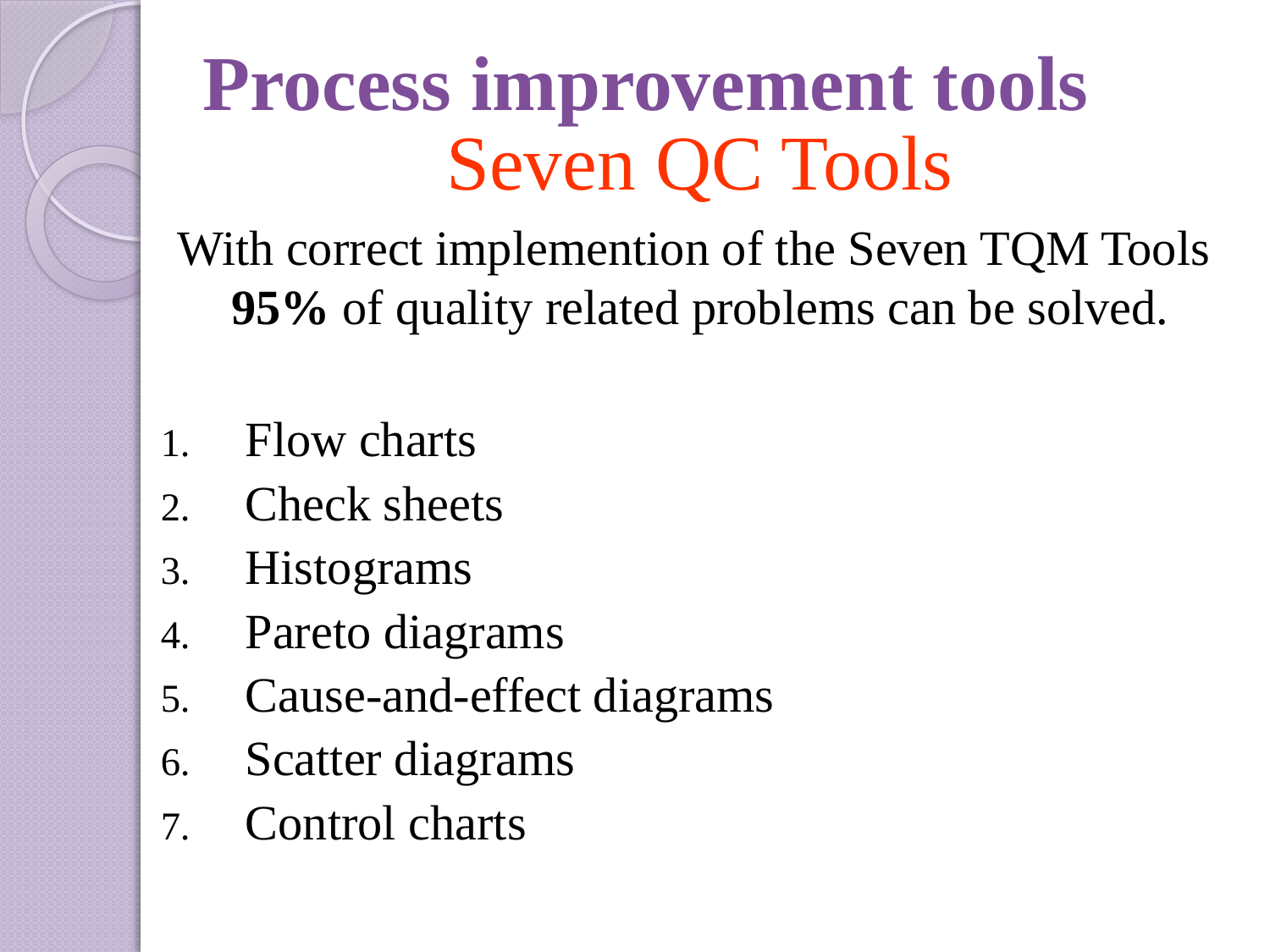

# Process improvement tools
Seven QC Tools
With correct implemention of the Seven TQM Tools  95% of quality related problems can be solved.

Flow charts
Check sheets
Histograms
Pareto diagrams
Cause-and-effect diagrams
Scatter diagrams
Control charts